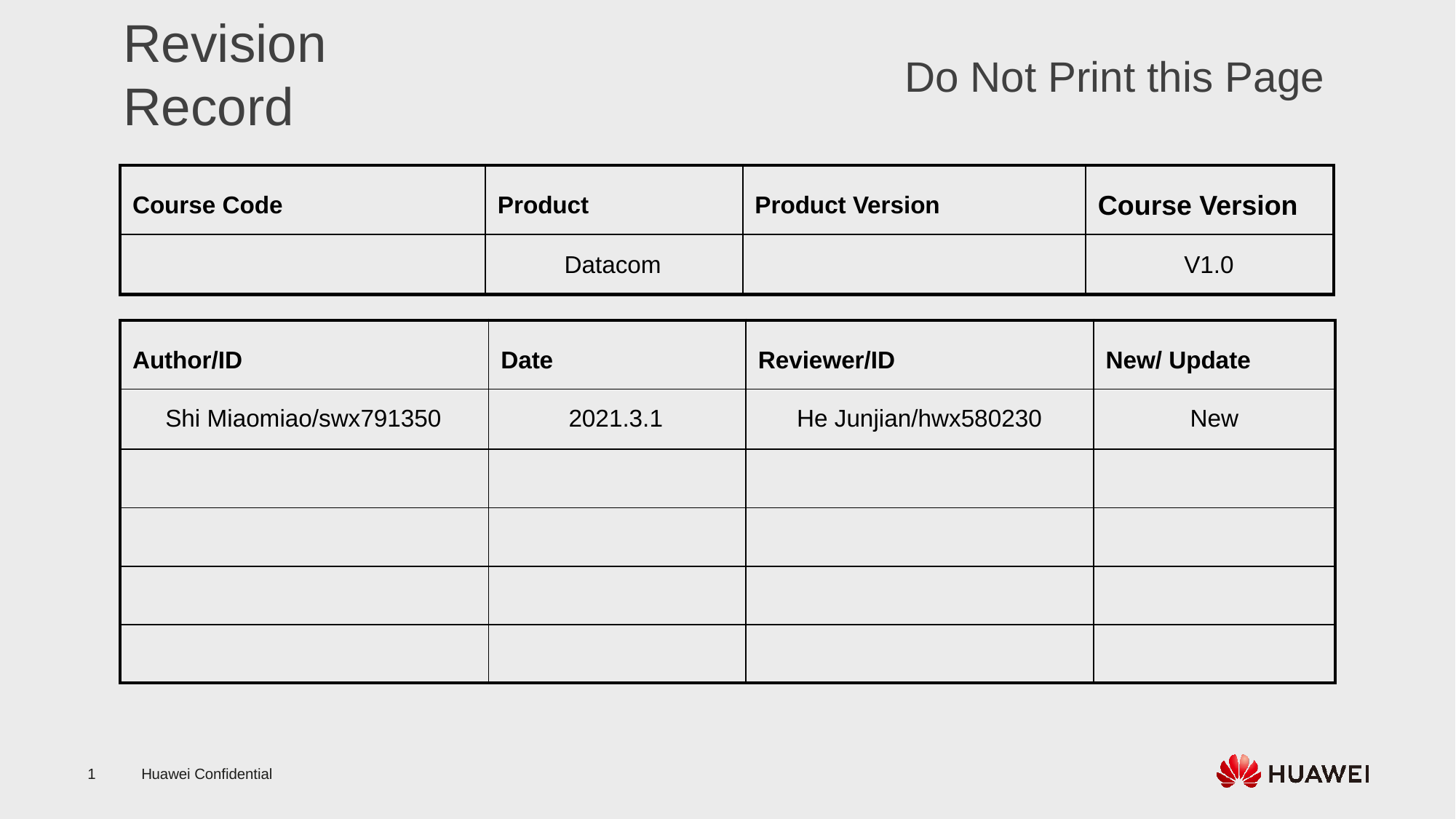

Datacom

V1.0
Shi Miaomiao/swx791350
2021.3.1
He Junjian/hwx580230
New